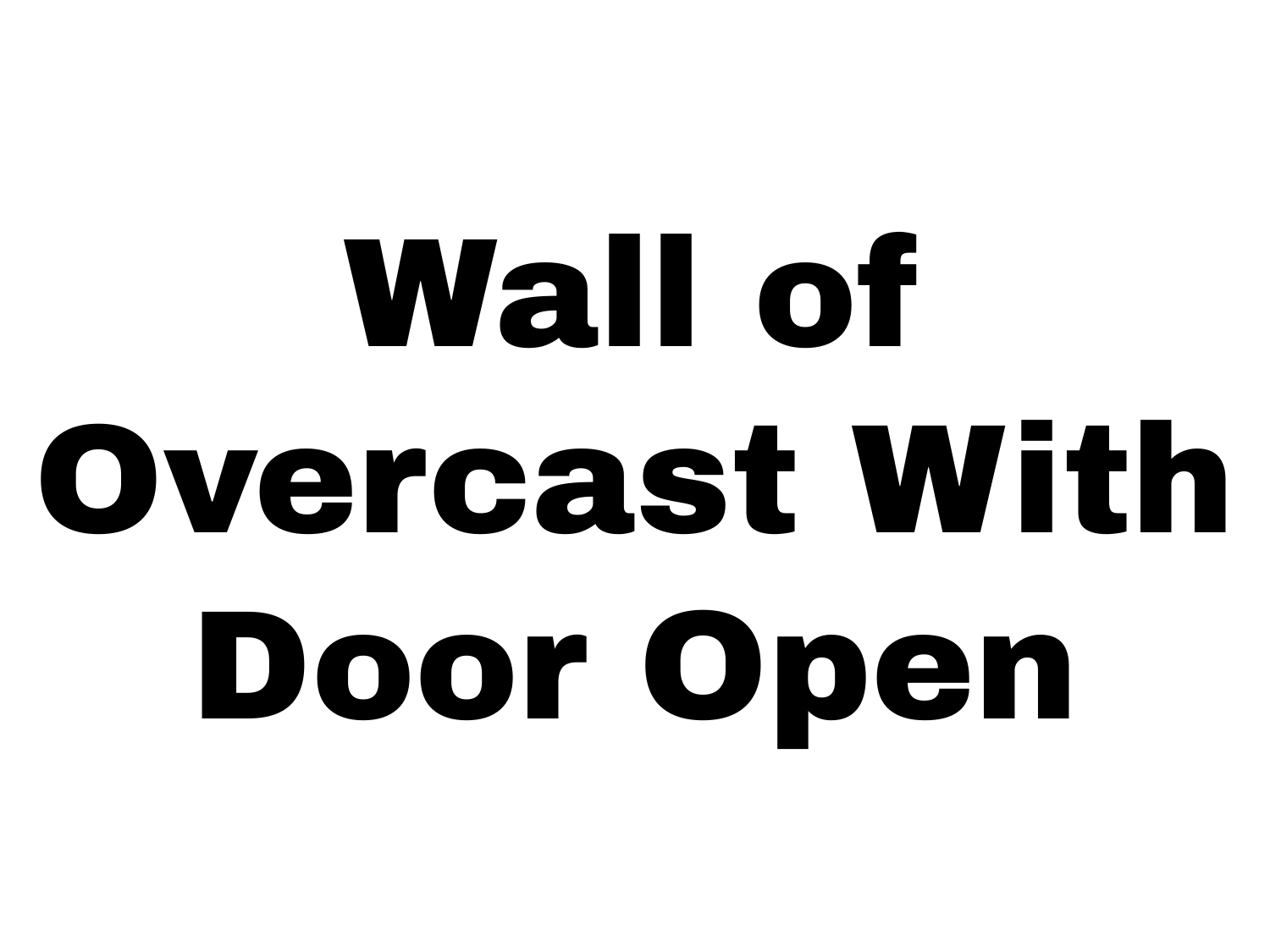

# Wall of Overcast With Door Open